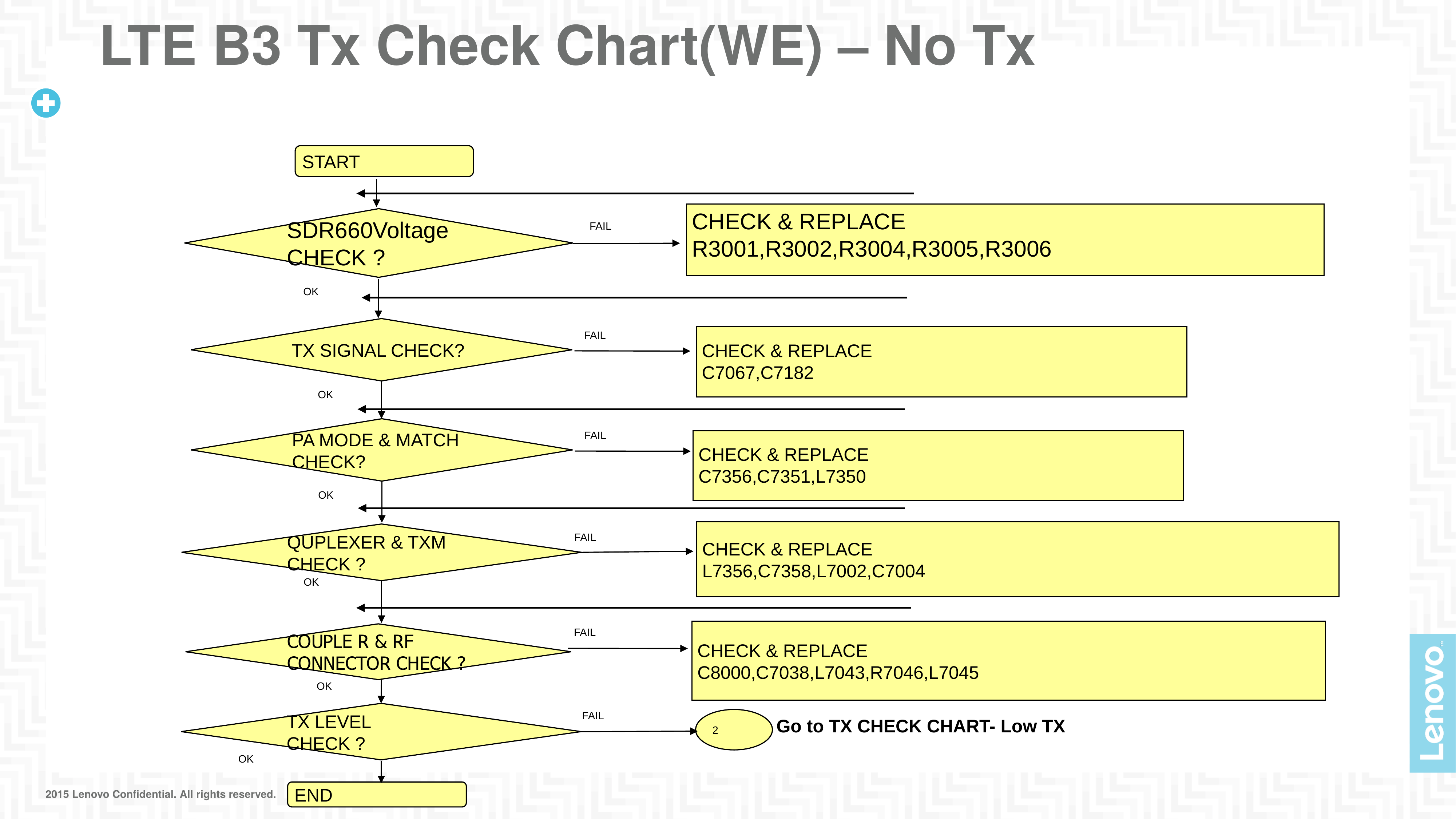

# LTE B3 Tx Check Chart(WE) – No Tx
START
CHECK & REPLACE
R3001,R3002,R3004,R3005,R3006

SDR660Voltage CHECK ?

FAIL
OK
TX SIGNAL CHECK?
FAIL
CHECK & REPLACE
C7067,C7182
OK
PA MODE & MATCH
CHECK?
FAIL
CHECK & REPLACE
C7356,C7351,L7350
OK
CHECK & REPLACE
L7356,C7358,L7002,C7004
QUPLEXER & TXM
CHECK ?
FAIL
OK
CHECK & REPLACE
C8000,C7038,L7043,R7046,L7045
FAIL
COUPLE R & RF CONNECTOR CHECK ?
OK
TX LEVEL
CHECK ?
FAIL
2
Go to TX CHECK CHART- Low TX
OK
END